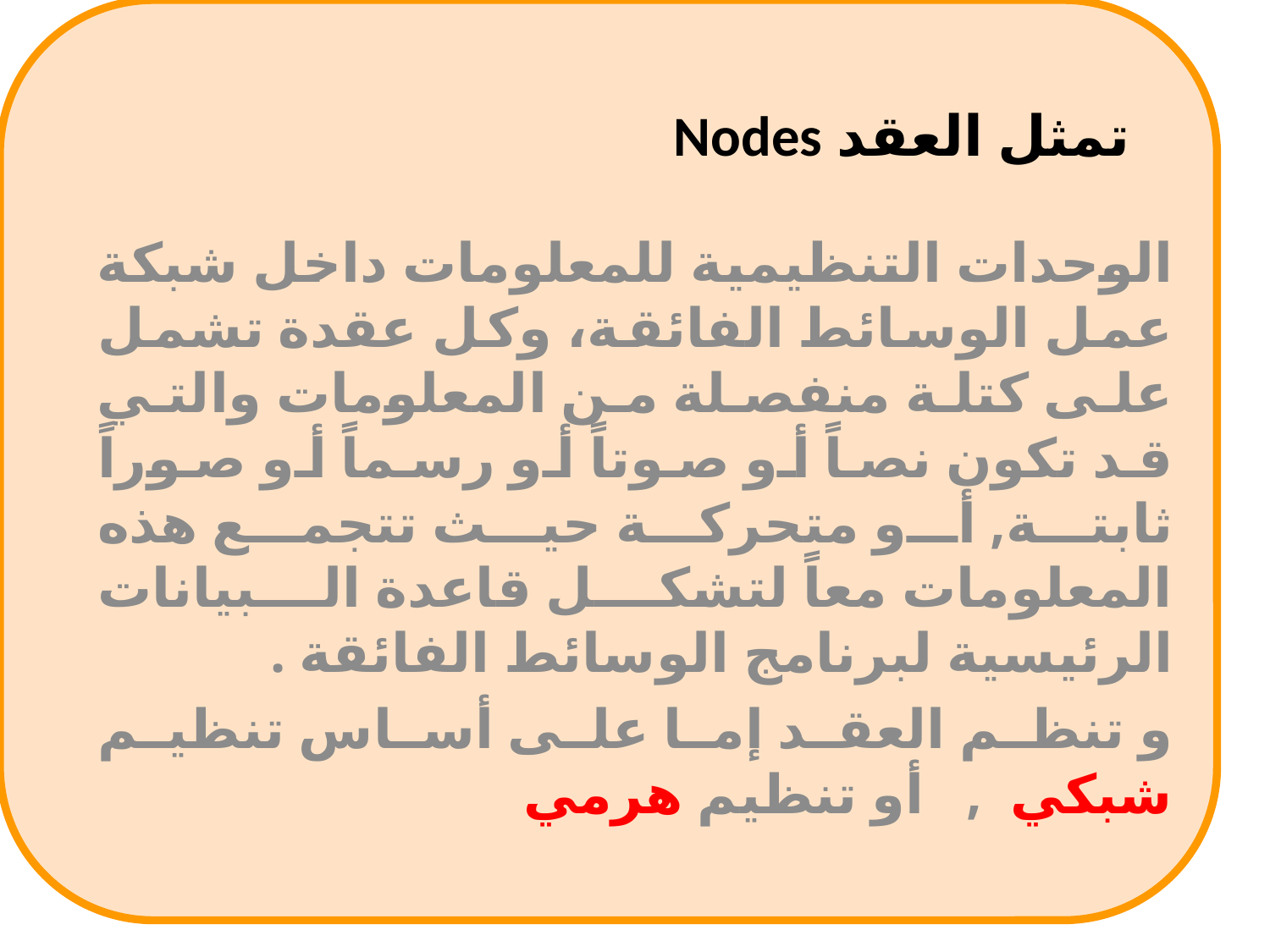

# تمثل العقد Nodes
الوحدات التنظيمية للمعلومات داخل شبكة عمل الوسائط الفائقة، وكل عقدة تشمل على كتلة منفصلة من المعلومات والتي قد تكون نصاً أو صوتاً أو رسماً أو صوراً ثابتة, أو متحركة حيث تتجمع هذه المعلومات معاً لتشكل قاعدة البيانات الرئيسية لبرنامج الوسائط الفائقة .
و تنظم العقد إما على أساس تنظيم شبكي  ,   أو تنظيم هرمي